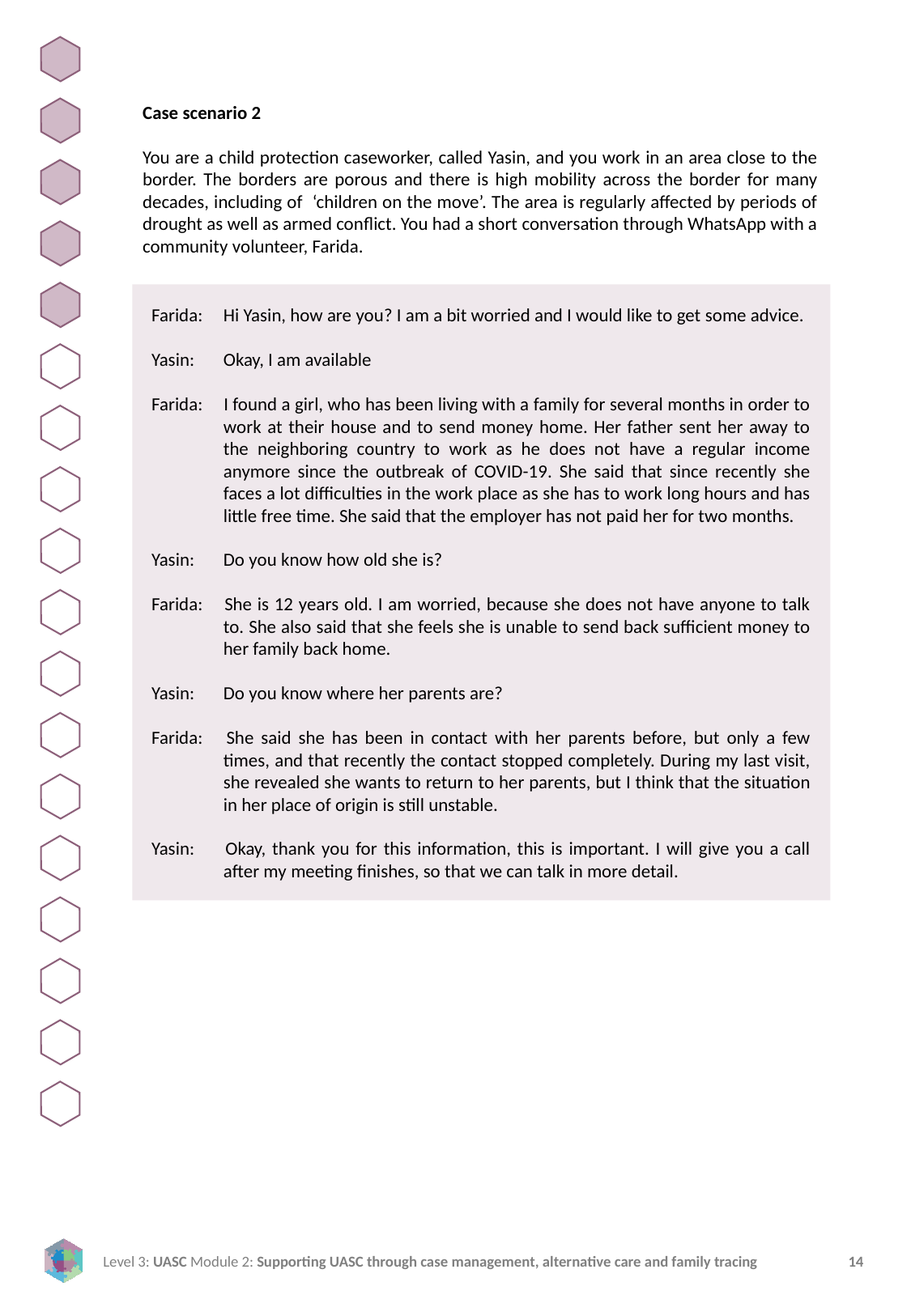

Case scenario 2

You are a child protection caseworker, called Yasin, and you work in an area close to the border. The borders are porous and there is high mobility across the border for many decades, including of  ‘children on the move’. The area is regularly affected by periods of drought as well as armed conflict. You had a short conversation through WhatsApp with a community volunteer, Farida.

Farida:	Hi Yasin, how are you? I am a bit worried and I would like to get some advice.

Yasin: 	Okay, I am available

Farida: 	I found a girl, who has been living with a family for several months in order to work at their house and to send money home. Her father sent her away to the neighboring country to work as he does not have a regular income anymore since the outbreak of COVID-19. She said that since recently she faces a lot difficulties in the work place as she has to work long hours and has little free time. She said that the employer has not paid her for two months.

Yasin: 	Do you know how old she is?

Farida: 	She is 12 years old. I am worried, because she does not have anyone to talk to. She also said that she feels she is unable to send back sufficient money to her family back home.

Yasin: 	Do you know where her parents are?

Farida: 	She said she has been in contact with her parents before, but only a few times, and that recently the contact stopped completely. During my last visit, she revealed she wants to return to her parents, but I think that the situation in her place of origin is still unstable.

Yasin: 	Okay, thank you for this information, this is important. I will give you a call after my meeting finishes, so that we can talk in more detail.